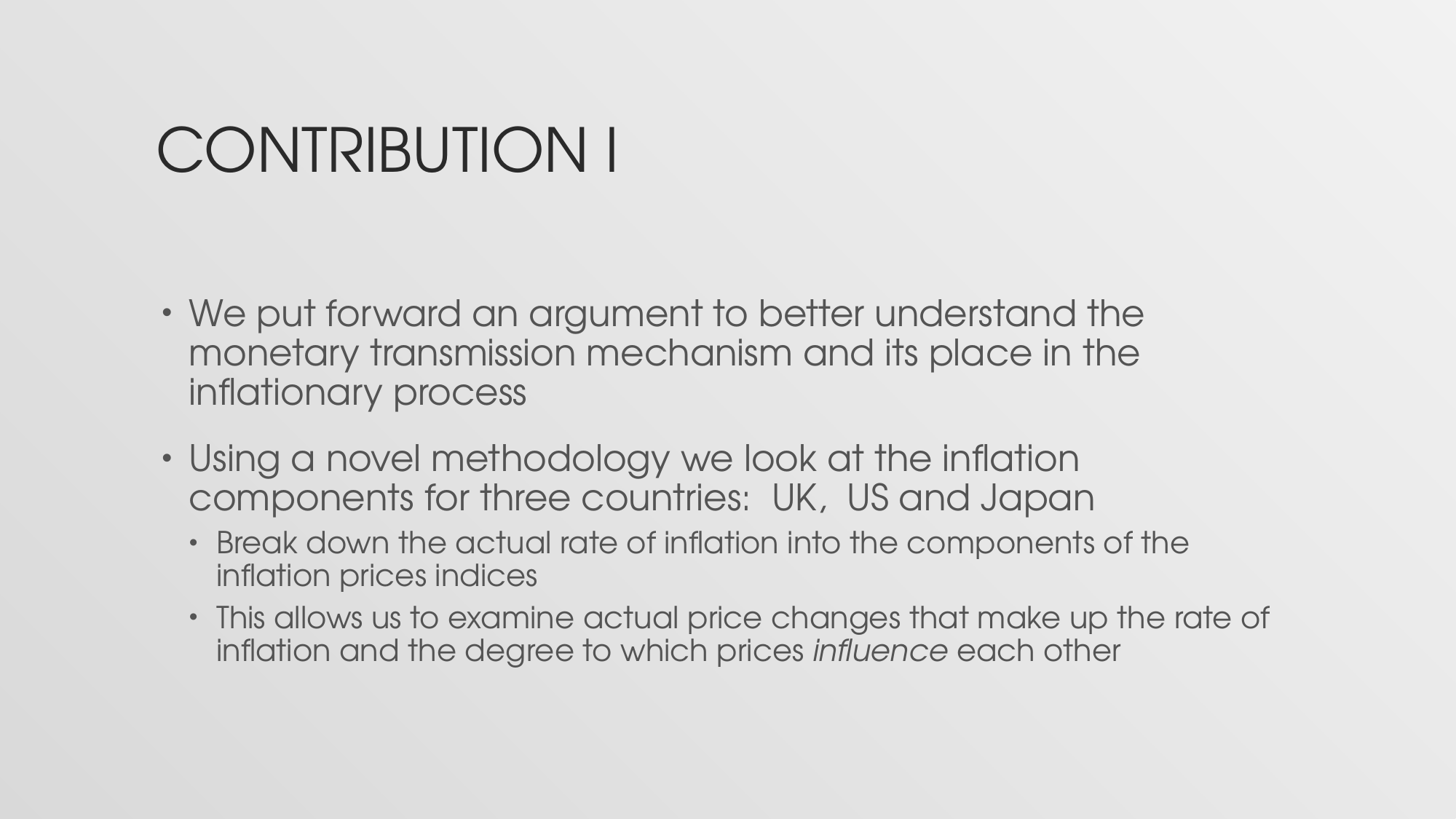

# Contribution i

We put forward an argument to better understand the monetary transmission mechanism and its place in the inflationary process
Using a novel methodology we look at the inflation components for three countries:  UK,  US and Japan
Break down the actual rate of inflation into the components of the inflation prices indices
This allows us to examine actual price changes that make up the rate of inflation and the degree to which prices influence each other